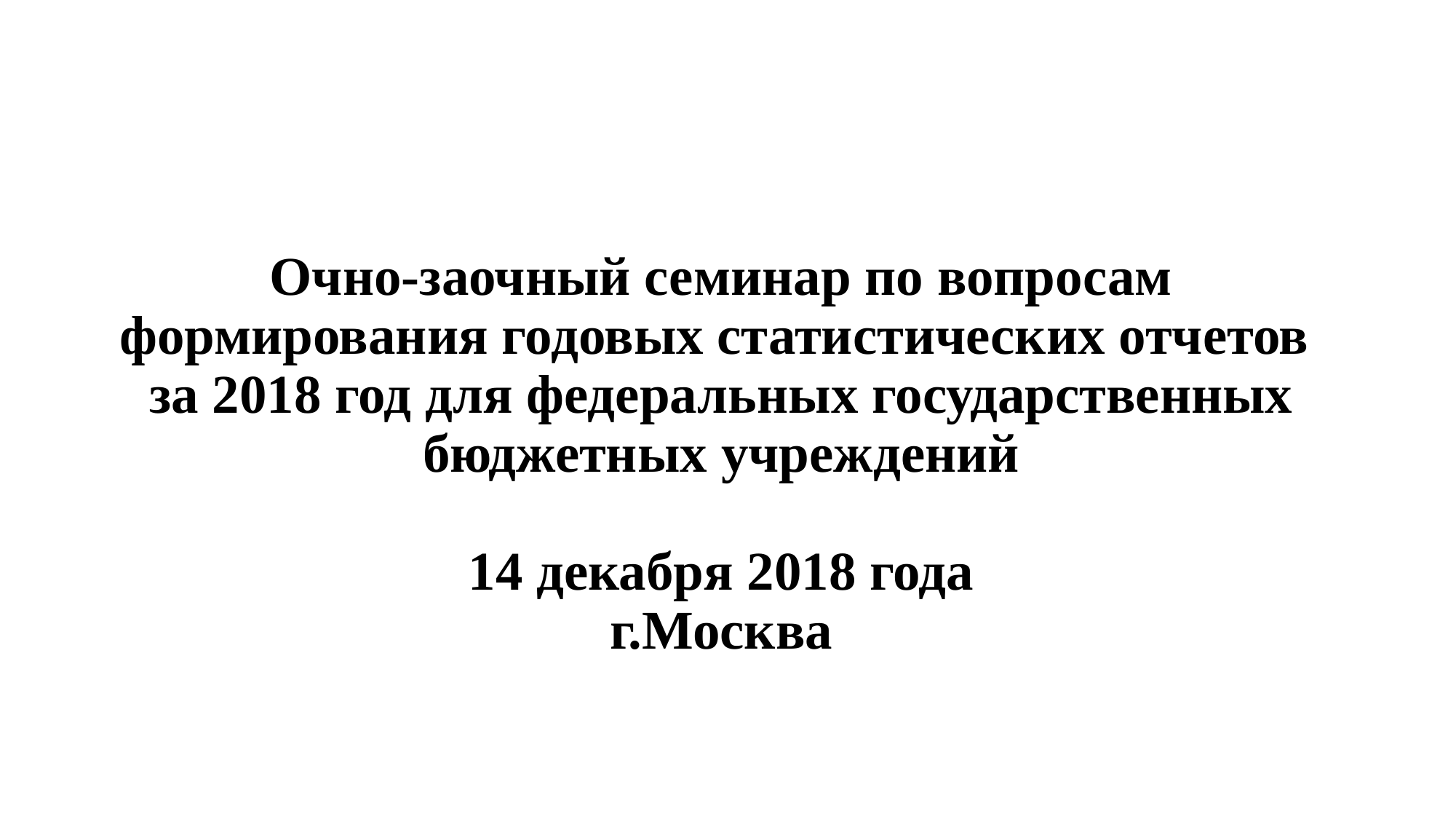

# Очно-заочный семинар по вопросам формирования годовых статистических отчетов за 2018 год для федеральных государственных бюджетных учреждений 14 декабря 2018 года г.Москва